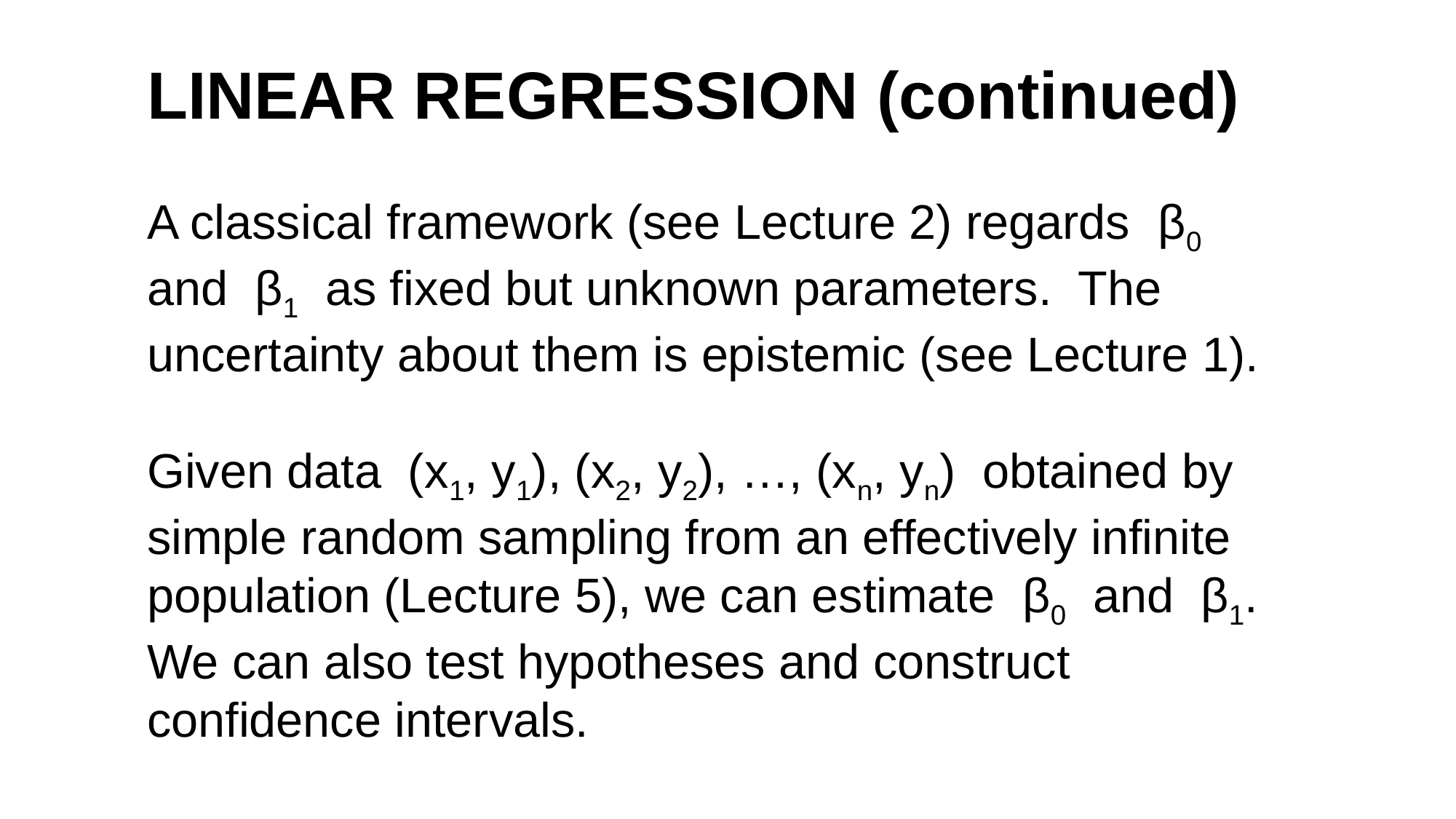

#
LINEAR REGRESSION (continued)

A classical framework (see Lecture 2) regards  β0  and  β1  as fixed but unknown parameters.  The uncertainty about them is epistemic (see Lecture 1).

Given data  (x1, y1), (x2, y2), …, (xn, yn)  obtained by simple random sampling from an effectively infinite population (Lecture 5), we can estimate  β0  and  β1.  We can also test hypotheses and construct confidence intervals.